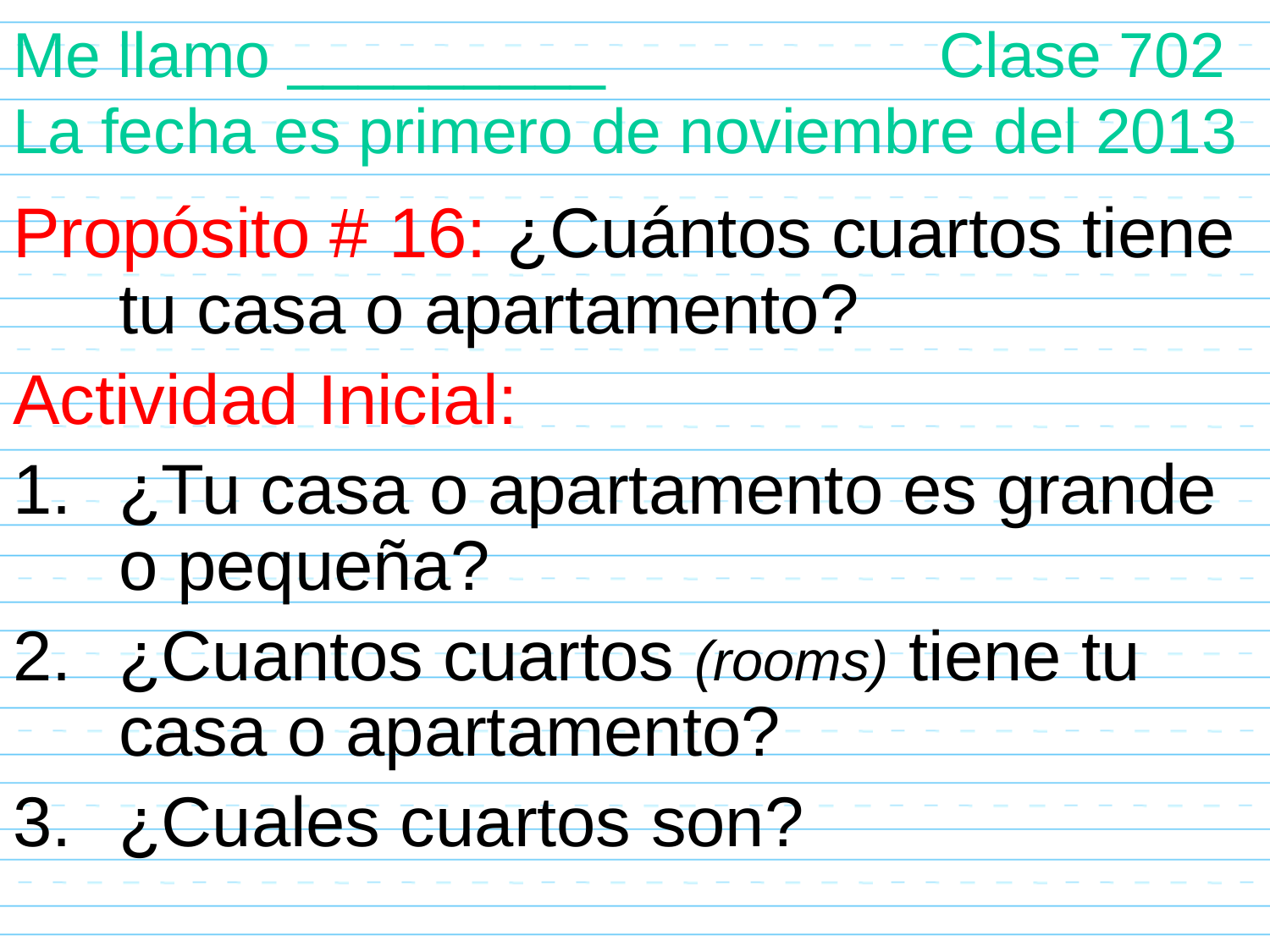

# Me llamo _________                   Clase 702 La fecha es primero de noviembre del 2013
Propósito # 16: ¿Cuántos cuartos tiene tu casa o apartamento?
Actividad Inicial:
¿Tu casa o apartamento es grande o pequeña?
¿Cuantos cuartos (rooms) tiene tu casa o apartamento?
¿Cuales cuartos son?